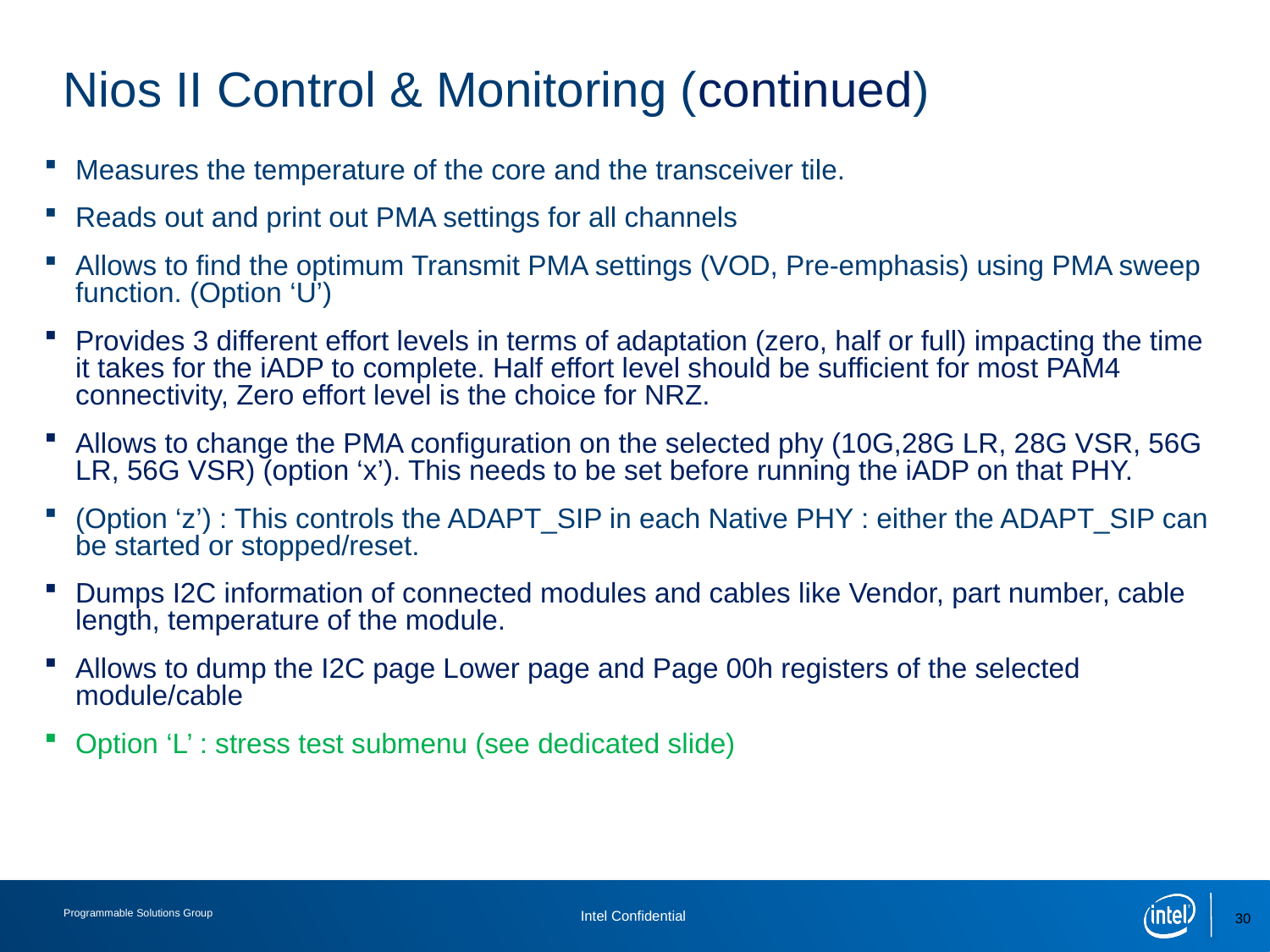

# Nios II Control & Monitoring (continued)
Measures the temperature of the core and the transceiver tile.
Reads out and print out PMA settings for all channels
Allows to find the optimum Transmit PMA settings (VOD, Pre-emphasis) using PMA sweep function. (Option ‘U’)
Provides 3 different effort levels in terms of adaptation (zero, half or full) impacting the time it takes for the iADP to complete. Half effort level should be sufficient for most PAM4 connectivity, Zero effort level is the choice for NRZ.
Allows to change the PMA configuration on the selected phy (10G,28G LR, 28G VSR, 56G LR, 56G VSR) (option ‘x’). This needs to be set before running the iADP on that PHY.
(Option ‘z’) : This controls the ADAPT_SIP in each Native PHY : either the ADAPT_SIP can be started or stopped/reset.
Dumps I2C information of connected modules and cables like Vendor, part number, cable length, temperature of the module.
Allows to dump the I2C page Lower page and Page 00h registers of the selected module/cable
Option ‘L’ : stress test submenu (see dedicated slide)

30